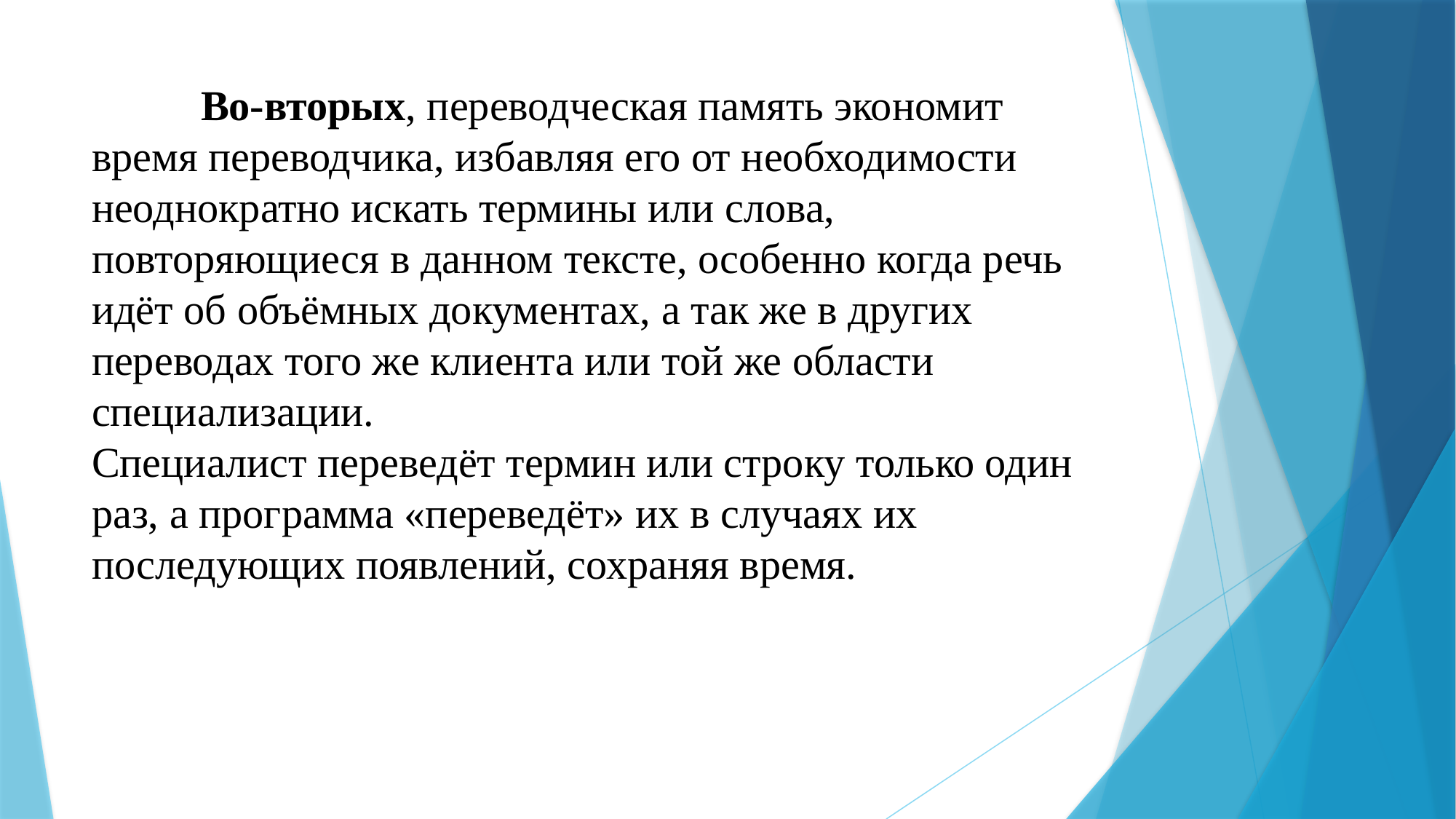

# Во-вторых, переводческая память экономит время переводчика, избавляя его от необходимости неоднократно искать термины или слова, повторяющиеся в данном тексте, особенно когда речь идёт об объёмных документах, а так же в других переводах того же клиента или той же области специализации. Специалист переведёт термин или строку только один раз, а программа «переведёт» их в случаях их последующих появлений, сохраняя время.